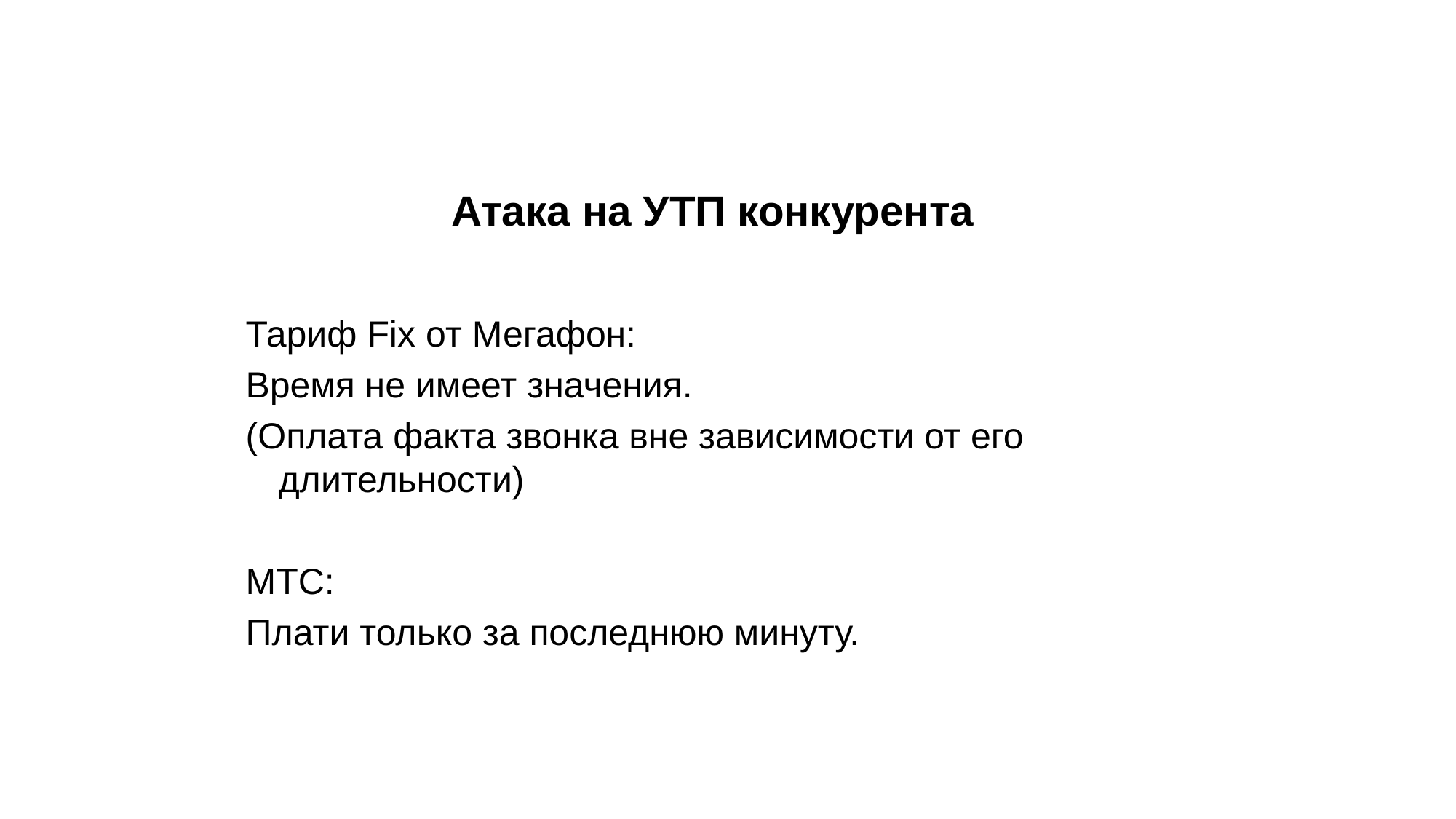

# Атака на УТП конкурента

Тариф Fix от Мегафон:
Время не имеет значения.
(Оплата факта звонка вне зависимости от его длительности)

МТС:
Плати только за последнюю минуту.